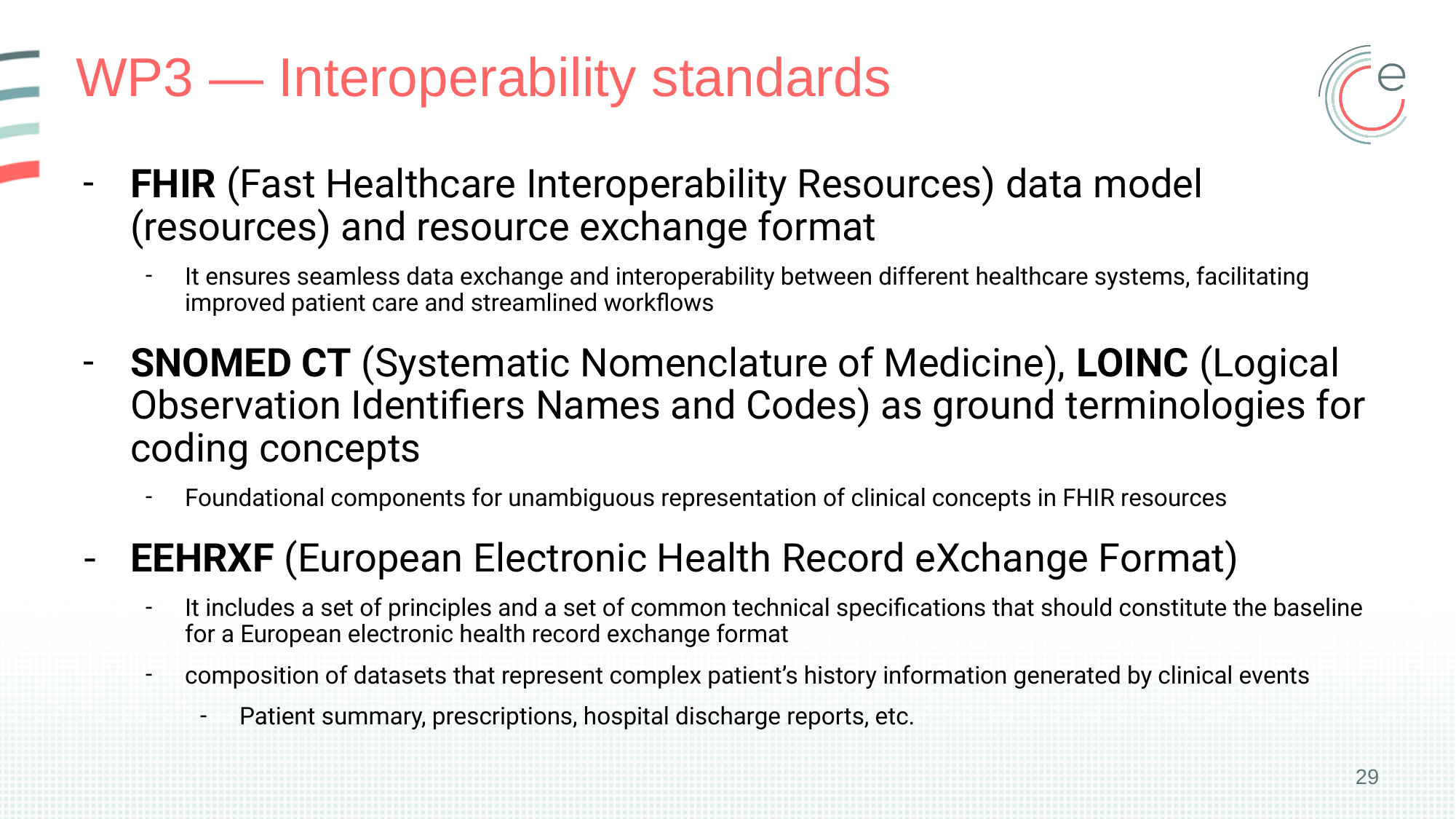

# WP3 — Interoperability standards
FHIR (Fast Healthcare Interoperability Resources) data model (resources) and resource exchange format
It ensures seamless data exchange and interoperability between different healthcare systems, facilitating improved patient care and streamlined workflows

SNOMED CT (Systematic Nomenclature of Medicine), LOINC (Logical Observation Identifiers Names and Codes) as ground terminologies for coding concepts
Foundational components for unambiguous representation of clinical concepts in FHIR resources

EEHRXF (European Electronic Health Record eXchange Format)
It includes a set of principles and a set of common technical specifications that should constitute the baseline for a European electronic health record exchange format
composition of datasets that represent complex patient’s history information generated by clinical events
Patient summary, prescriptions, hospital discharge reports, etc.